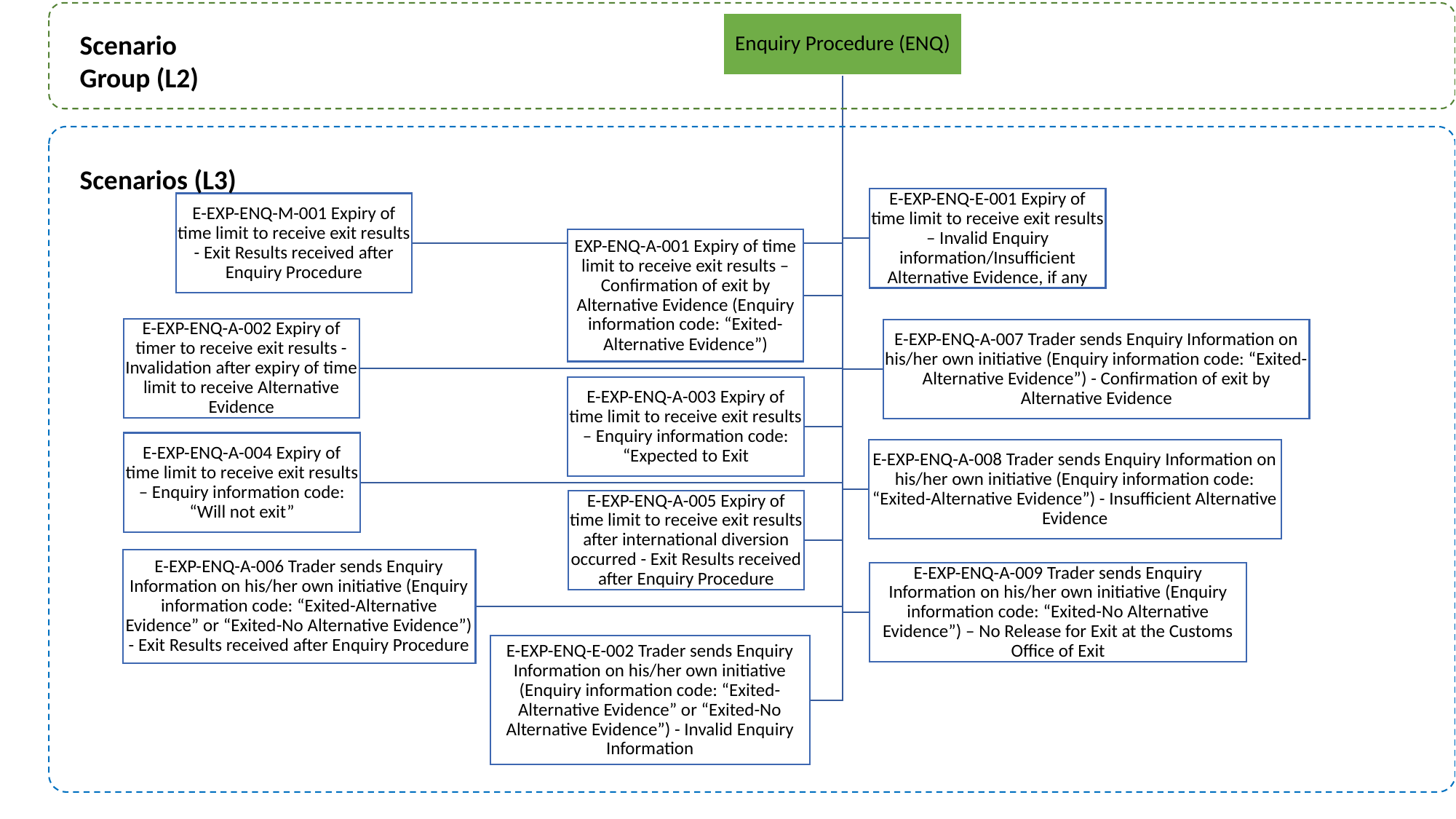

Enquiry Procedure (ENQ)
E-EXP-ENQ-M-001 Expiry of time limit to receive exit results - Exit Results received after Enquiry Procedure
EXP-ENQ-A-001 Expiry of time limit to receive exit results – Confirmation of exit by Alternative Evidence (Enquiry information code: “Exited-Alternative Evidence”)
E-EXP-ENQ-A-002 Expiry of timer to receive exit results - Invalidation after expiry of time limit to receive Alternative Evidence
E-EXP-ENQ-A-003 Expiry of time limit to receive exit results – Enquiry information code: “Expected to Exit
E-EXP-ENQ-A-004 Expiry of time limit to receive exit results – Enquiry information code: “Will not exit”
E-EXP-ENQ-A-005 Expiry of time limit to receive exit results after international diversion occurred - Exit Results received after Enquiry Procedure
E-EXP-ENQ-A-006 Trader sends Enquiry Information on his/her own initiative (Enquiry information code: “Exited-Alternative Evidence” or “Exited-No Alternative Evidence”) - Exit Results received after Enquiry Procedure
E-EXP-ENQ-E-001 Expiry of time limit to receive exit results – Invalid Enquiry information/Insufficient Alternative Evidence, if any
E-EXP-ENQ-A-007 Trader sends Enquiry Information on his/her own initiative (Enquiry information code: “Exited-Alternative Evidence”) - Confirmation of exit by Alternative Evidence
E-EXP-ENQ-A-008 Trader sends Enquiry Information on his/her own initiative (Enquiry information code: “Exited-Alternative Evidence”) - Insufficient Alternative Evidence
E-EXP-ENQ-A-009 Trader sends Enquiry Information on his/her own initiative (Enquiry information code: “Exited-No Alternative Evidence”) – No Release for Exit at the Customs Office of Exit
E-EXP-ENQ-E-002 Trader sends Enquiry Information on his/her own initiative (Enquiry information code: “Exited-Alternative Evidence” or “Exited-No Alternative Evidence”) - Invalid Enquiry Information

Scenario Group (L2)

Scenarios (L3)